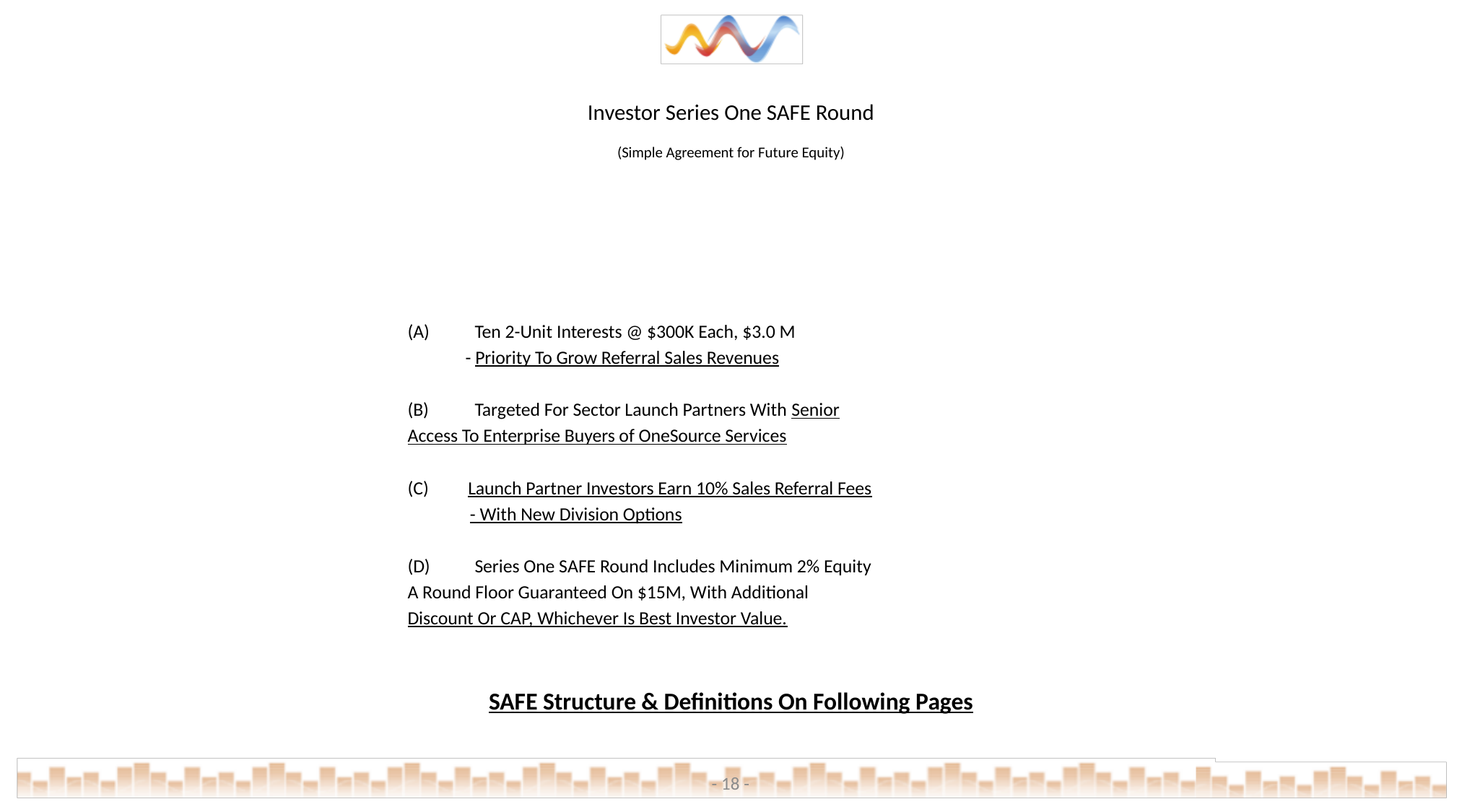

# Investor Series One SAFE Round (Simple Agreement for Future Equity)

(A)	Ten 2-Unit Interests @ $300K Each, $3.0 M
           - Priority To Grow Referral Sales Revenues

(B) 	Targeted For Sector Launch Partners With Senior
		Access To Enterprise Buyers of OneSource Services

   Launch Partner Investors Earn 10% Sales Referral Fees
               - With New Division Options

(D) 	Series One SAFE Round Includes Minimum 2% Equity
		A Round Floor Guaranteed On $15M, With Additional
		Discount Or CAP, Whichever Is Best Investor Value.

SAFE Structure & Definitions On Following Pages
- 18 -